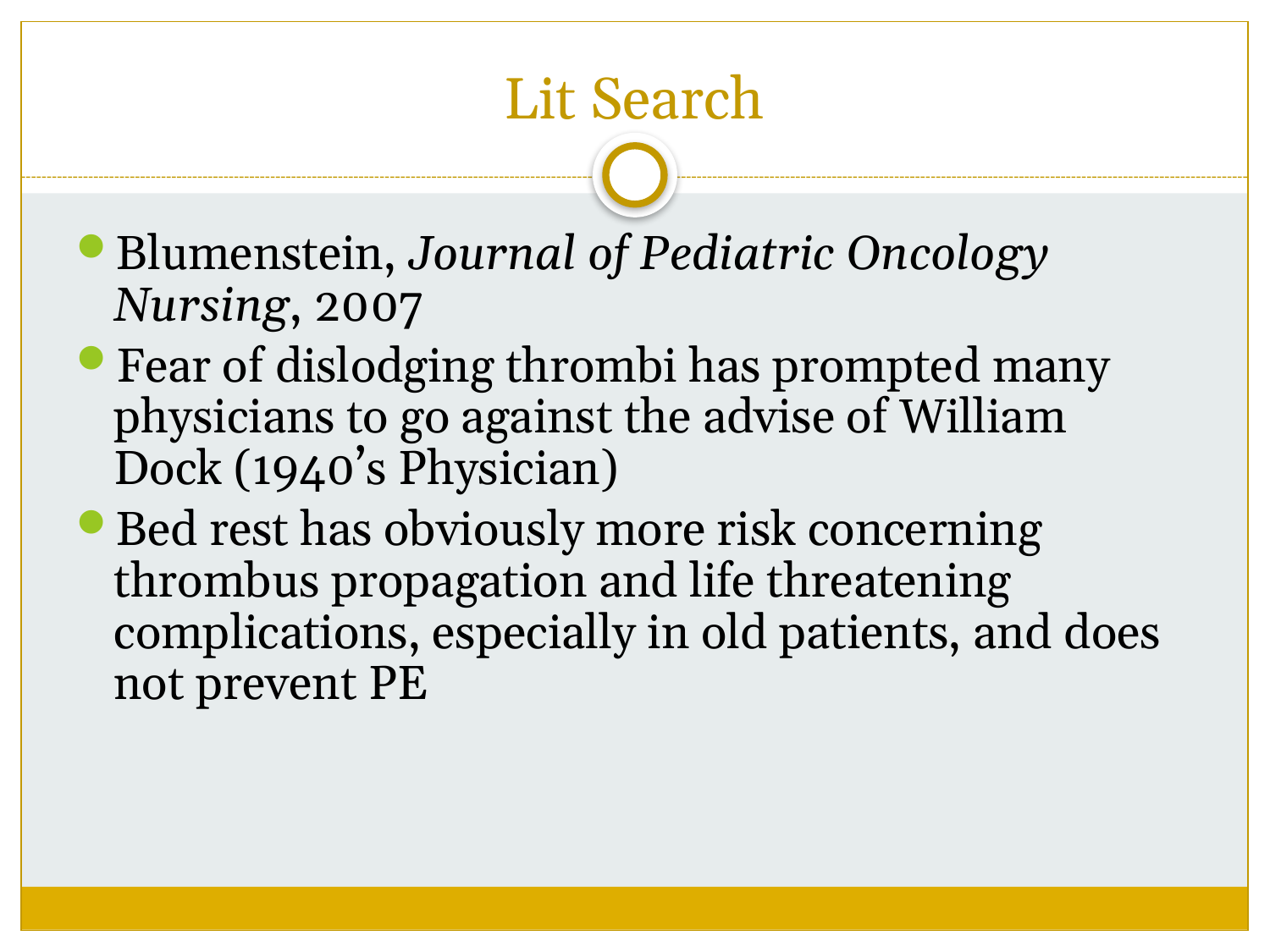

# Lit Search
Blumenstein, Journal of Pediatric Oncology Nursing, 2007
Fear of dislodging thrombi has prompted many physicians to go against the advise of William Dock (1940’s Physician)
Bed rest has obviously more risk concerning thrombus propagation and life threatening complications, especially in old patients, and does not prevent PE